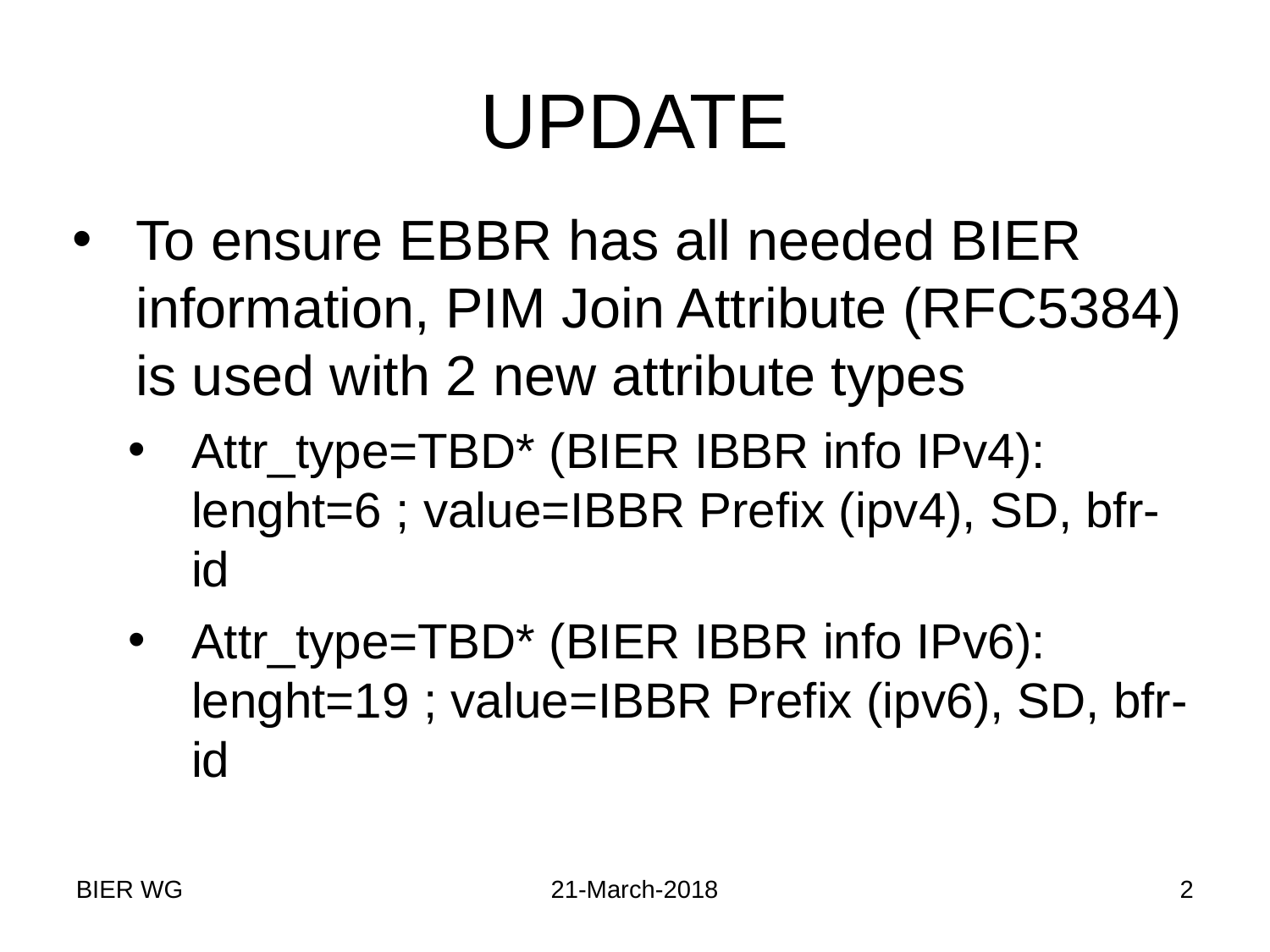

# UPDATE

To ensure EBBR has all needed BIER information, PIM Join Attribute (RFC5384) is used with 2 new attribute types
Attr_type=TBD* (BIER IBBR info IPv4): lenght=6 ; value=IBBR Prefix (ipv4), SD, bfr-id
Attr_type=TBD* (BIER IBBR info IPv6): lenght=19 ; value=IBBR Prefix (ipv6), SD, bfr-id
BIER WG
21-March-2018
2